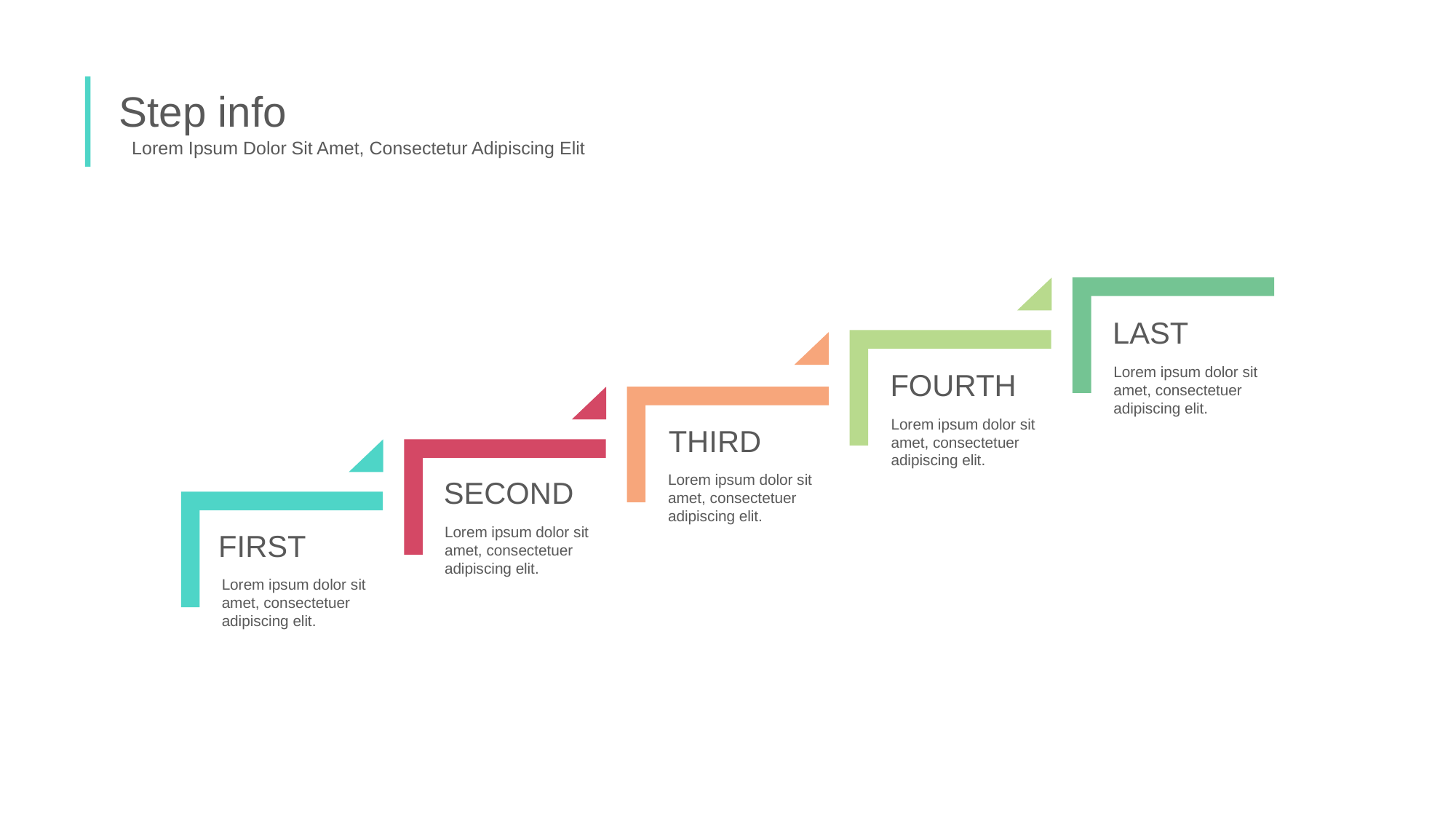

Step info
Lorem Ipsum Dolor Sit Amet, Consectetur Adipiscing Elit

LAST
Lorem ipsum dolor sit amet, consectetuer adipiscing elit.

FOURTH
Lorem ipsum dolor sit amet, consectetuer adipiscing elit.

THIRD
Lorem ipsum dolor sit amet, consectetuer adipiscing elit.

SECOND
Lorem ipsum dolor sit amet, consectetuer adipiscing elit.
FIRST
Lorem ipsum dolor sit amet, consectetuer adipiscing elit.